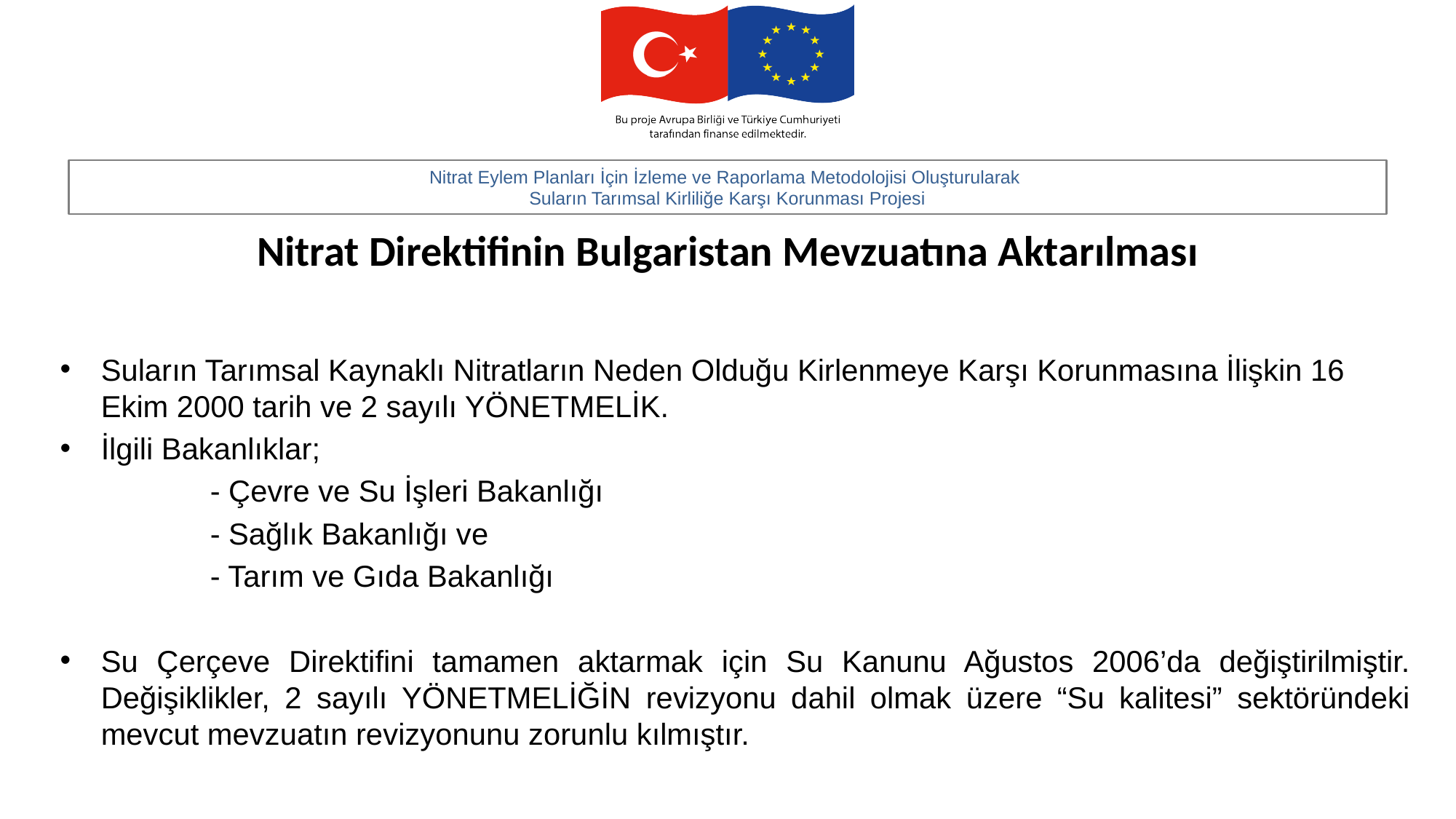

# Nitrat Direktifinin Bulgaristan Mevzuatına Aktarılması

Suların Tarımsal Kaynaklı Nitratların Neden Olduğu Kirlenmeye Karşı Korunmasına İlişkin 16 Ekim 2000 tarih ve 2 sayılı YÖNETMELİK.
İlgili Bakanlıklar;
		- Çevre ve Su İşleri Bakanlığı
		- Sağlık Bakanlığı ve
		- Tarım ve Gıda Bakanlığı

Su Çerçeve Direktifini tamamen aktarmak için Su Kanunu Ağustos 2006’da değiştirilmiştir. Değişiklikler, 2 sayılı YÖNETMELİĞİN revizyonu dahil olmak üzere “Su kalitesi” sektöründeki mevcut mevzuatın revizyonunu zorunlu kılmıştır.